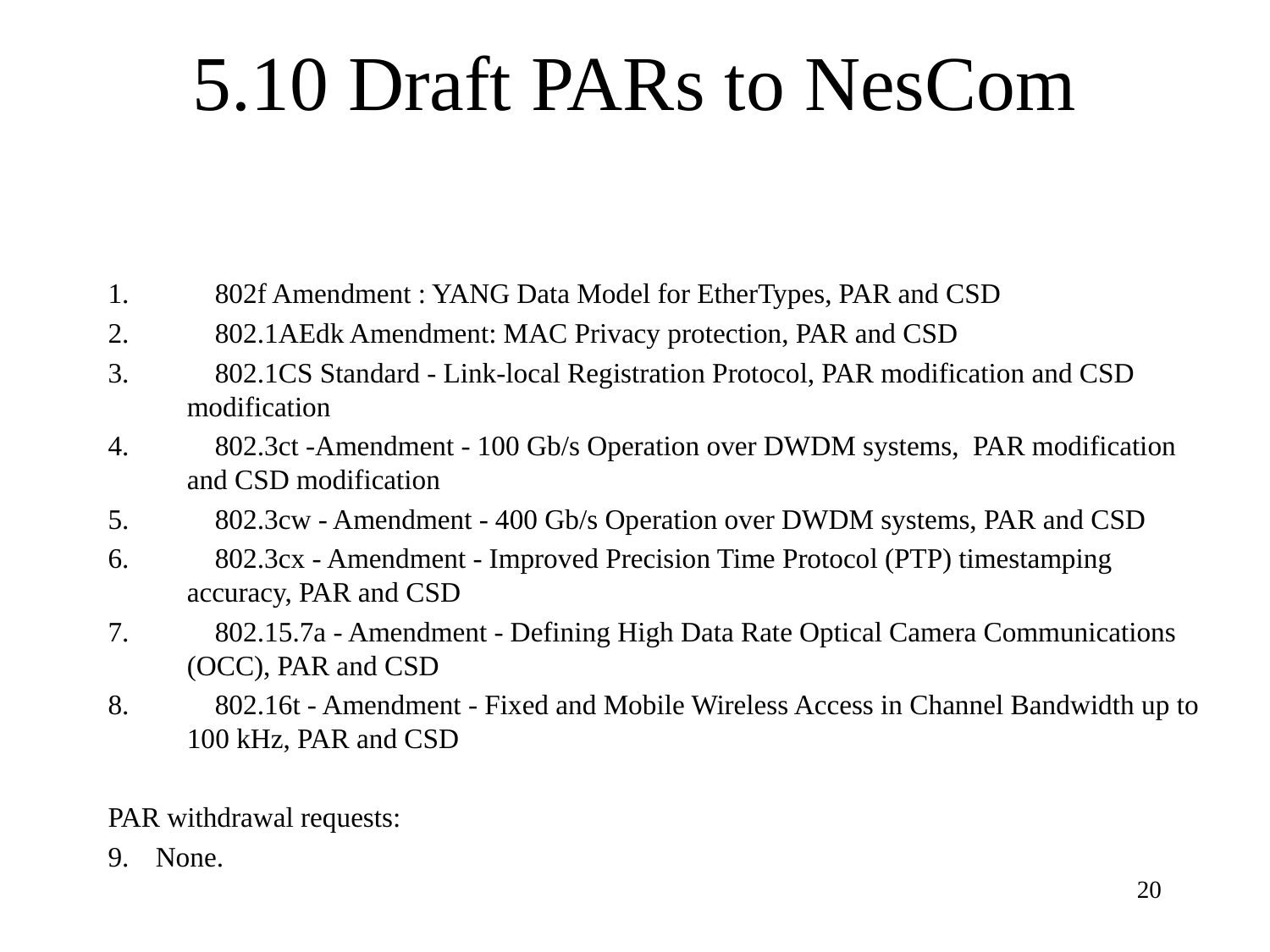

# 5.10 Draft PARs to NesCom

    802f Amendment : YANG Data Model for EtherTypes, PAR and CSD
    802.1AEdk Amendment: MAC Privacy protection, PAR and CSD
    802.1CS Standard - Link-local Registration Protocol, PAR modification and CSD modification
    802.3ct -Amendment - 100 Gb/s Operation over DWDM systems,  PAR modification and CSD modification
    802.3cw - Amendment - 400 Gb/s Operation over DWDM systems, PAR and CSD
    802.3cx - Amendment - Improved Precision Time Protocol (PTP) timestamping accuracy, PAR and CSD
    802.15.7a - Amendment - Defining High Data Rate Optical Camera Communications (OCC), PAR and CSD
    802.16t - Amendment - Fixed and Mobile Wireless Access in Channel Bandwidth up to 100 kHz, PAR and CSD

PAR withdrawal requests:
None.

20